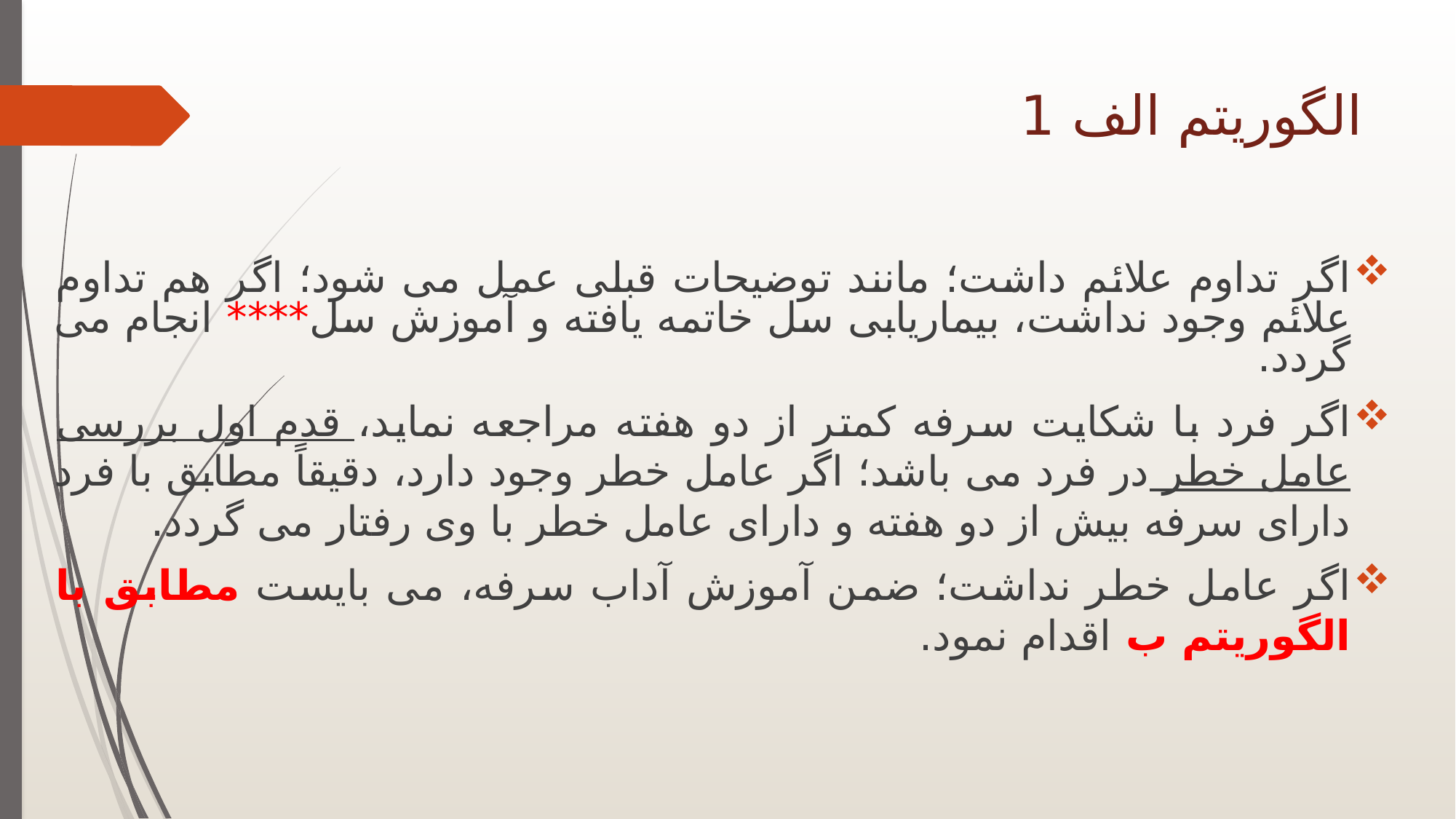

# الگوریتم الف 1
اگر تداوم علائم داشت؛ مانند توضیحات قبلی عمل می شود؛ اگر هم تداوم علائم وجود نداشت، بیماریابی سل خاتمه یافته و آموزش سل**** انجام می گردد.
اگر فرد با شکایت سرفه کمتر از دو هفته مراجعه نماید، قدم اول بررسی عامل خطر در فرد می باشد؛ اگر عامل خطر وجود دارد، دقیقاً مطابق با فرد دارای سرفه بیش از دو هفته و دارای عامل خطر با وی رفتار می گردد.
اگر عامل خطر نداشت؛ ضمن آموزش آداب سرفه، می بایست مطابق با الگوریتم ب اقدام نمود.